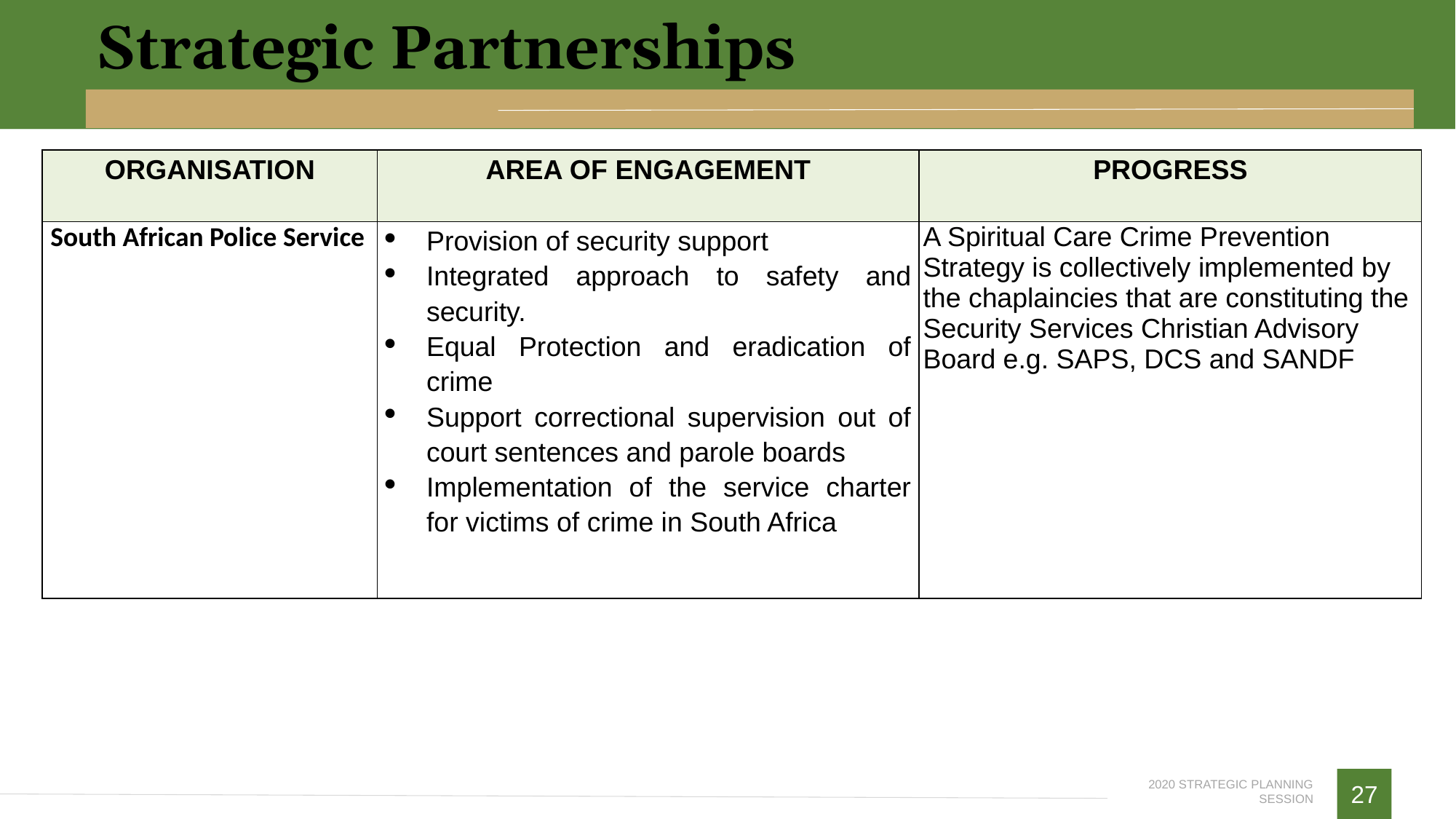

Strategic Partnerships

| ORGANISATION | AREA OF ENGAGEMENT | PROGRESS |
| --- | --- | --- |
| South African Police Service | Provision of security support Integrated approach to safety and security. Equal Protection and eradication of crime Support correctional supervision out of court sentences and parole boards Implementation of the service charter for victims of crime in South Africa | A Spiritual Care Crime Prevention Strategy is collectively implemented by the chaplaincies that are constituting the Security Services Christian Advisory Board e.g. SAPS, DCS and SANDF |